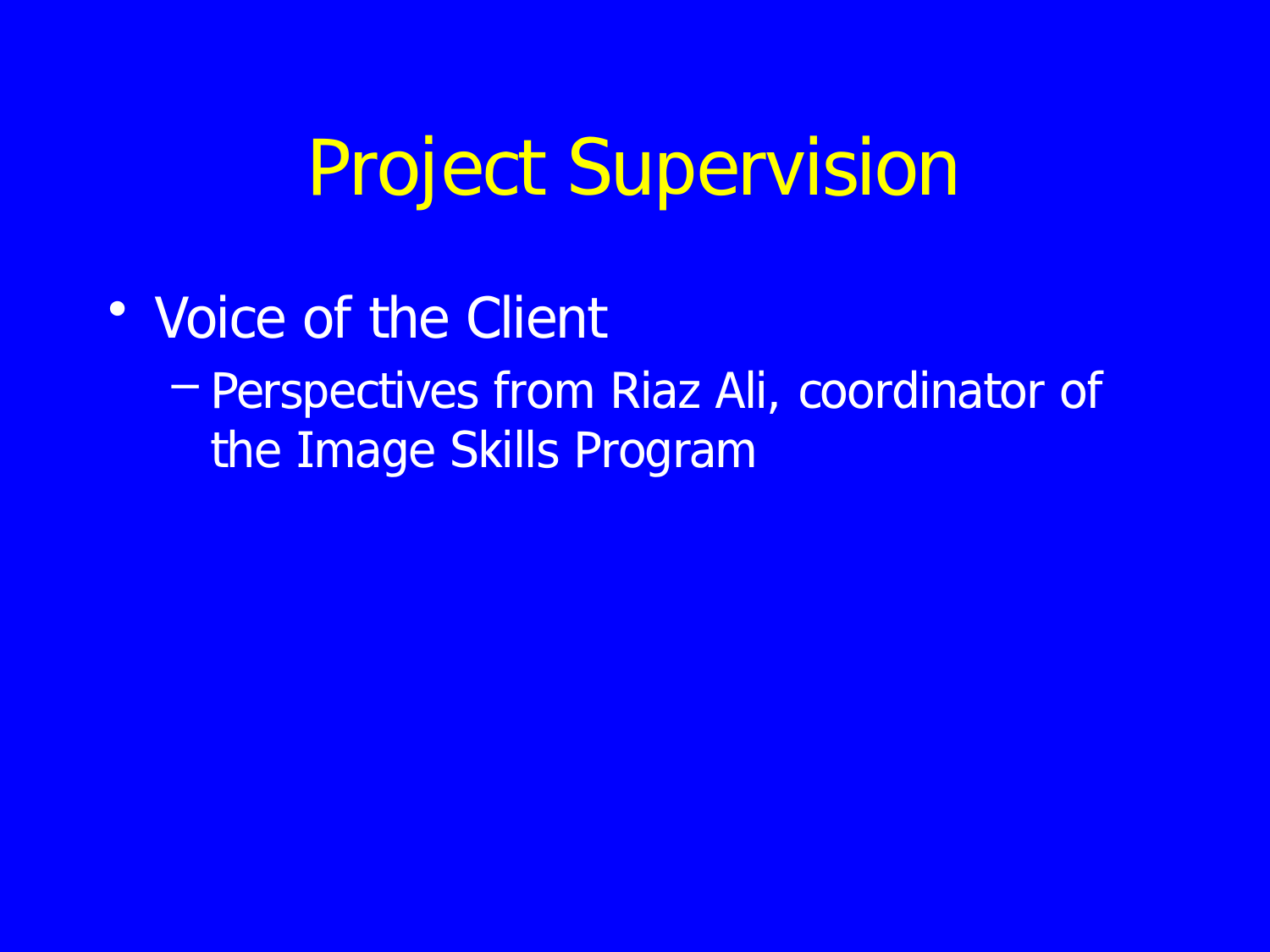

# Project Supervision
Voice of the Client
Perspectives from Riaz Ali, coordinator of the Image Skills Program